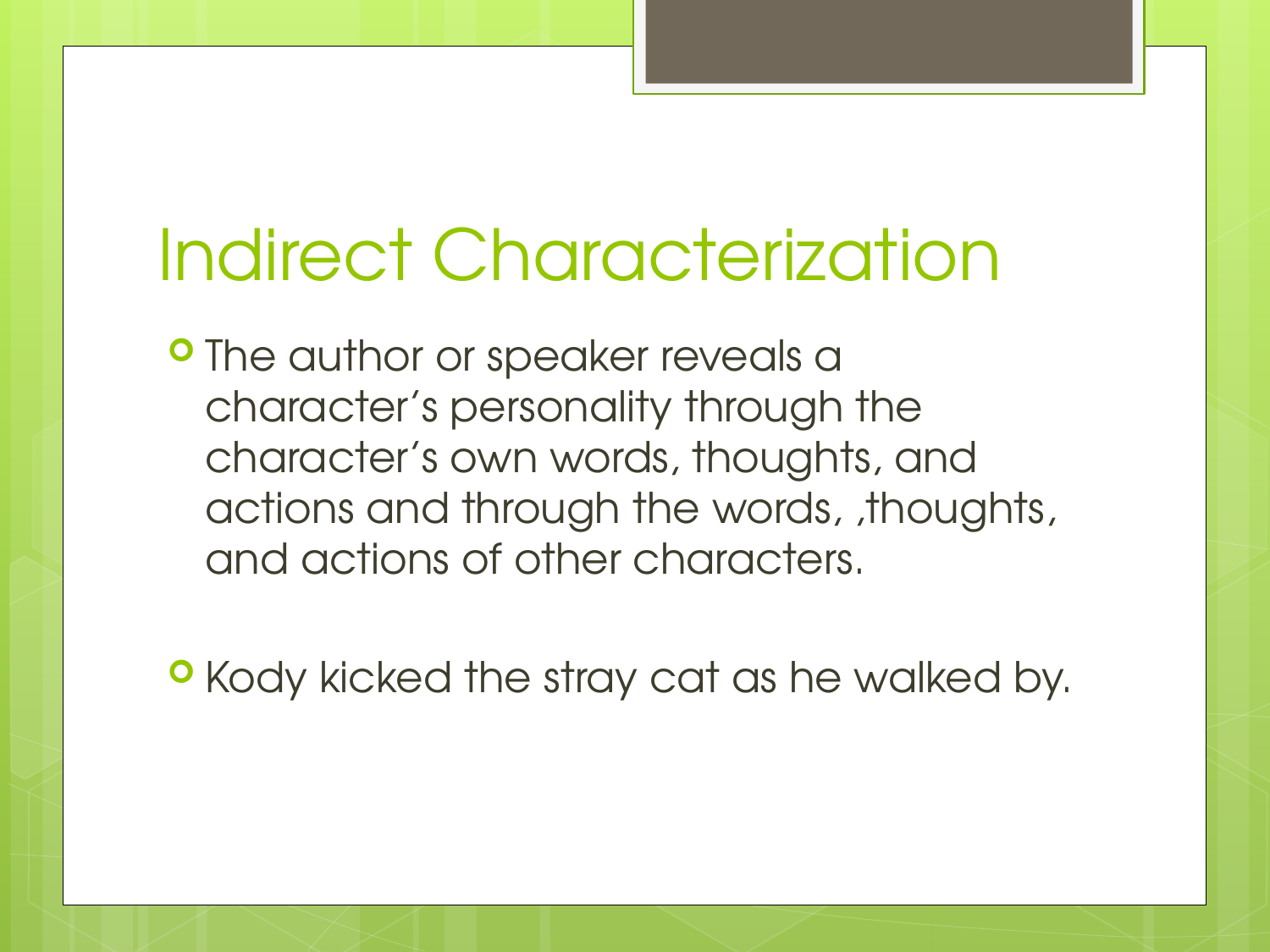

# Indirect Characterization
The author or speaker reveals a character’s personality through the character’s own words, thoughts, and  actions and through the words, ,thoughts, and actions of other characters.

Kody kicked the stray cat as he walked by.